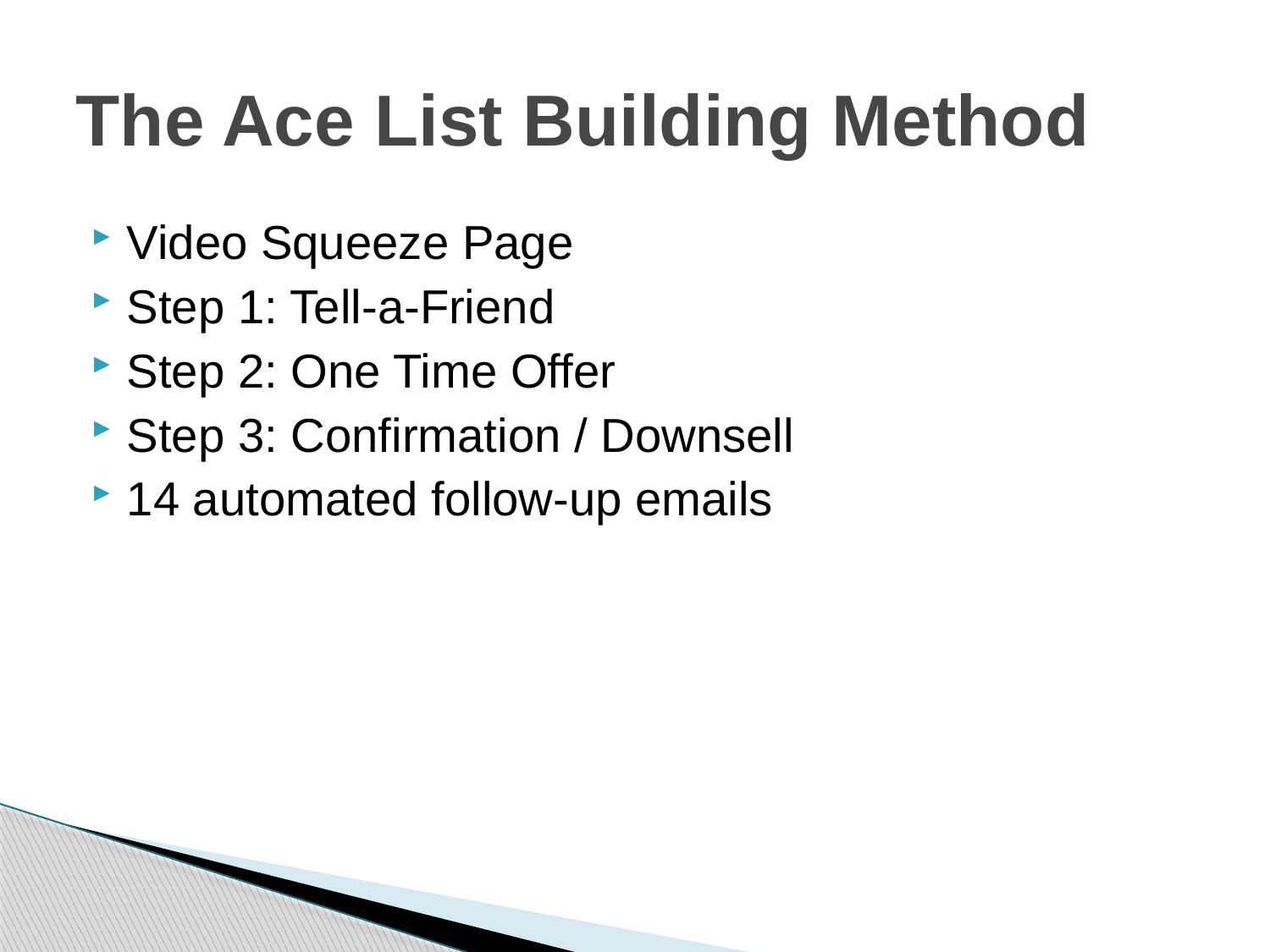

# The Ace List Building Method
Video Squeeze Page
Step 1: Tell-a-Friend
Step 2: One Time Offer
Step 3: Confirmation / Downsell
14 automated follow-up emails